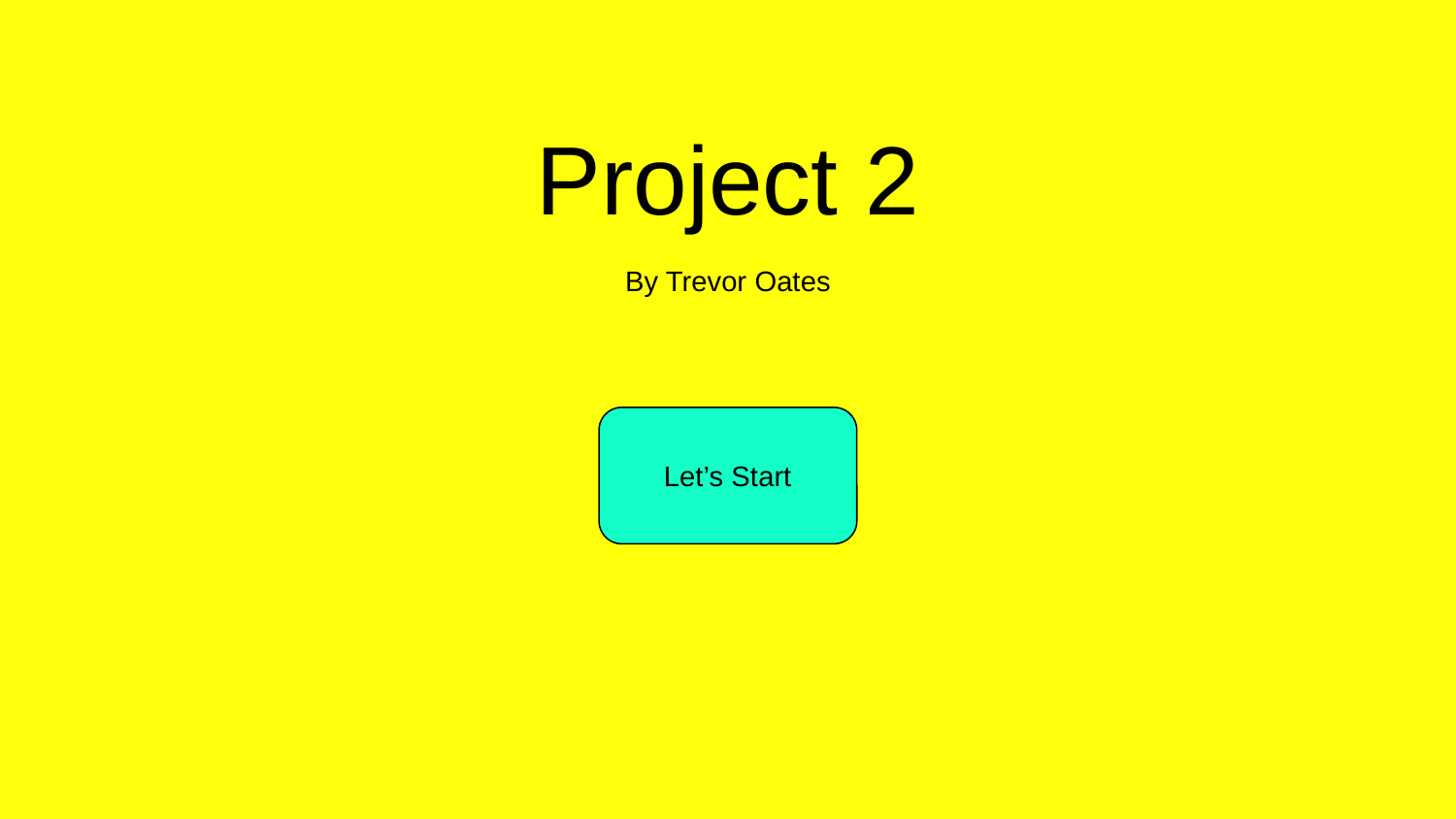

# Project 2
By Trevor Oates
Let’s Start